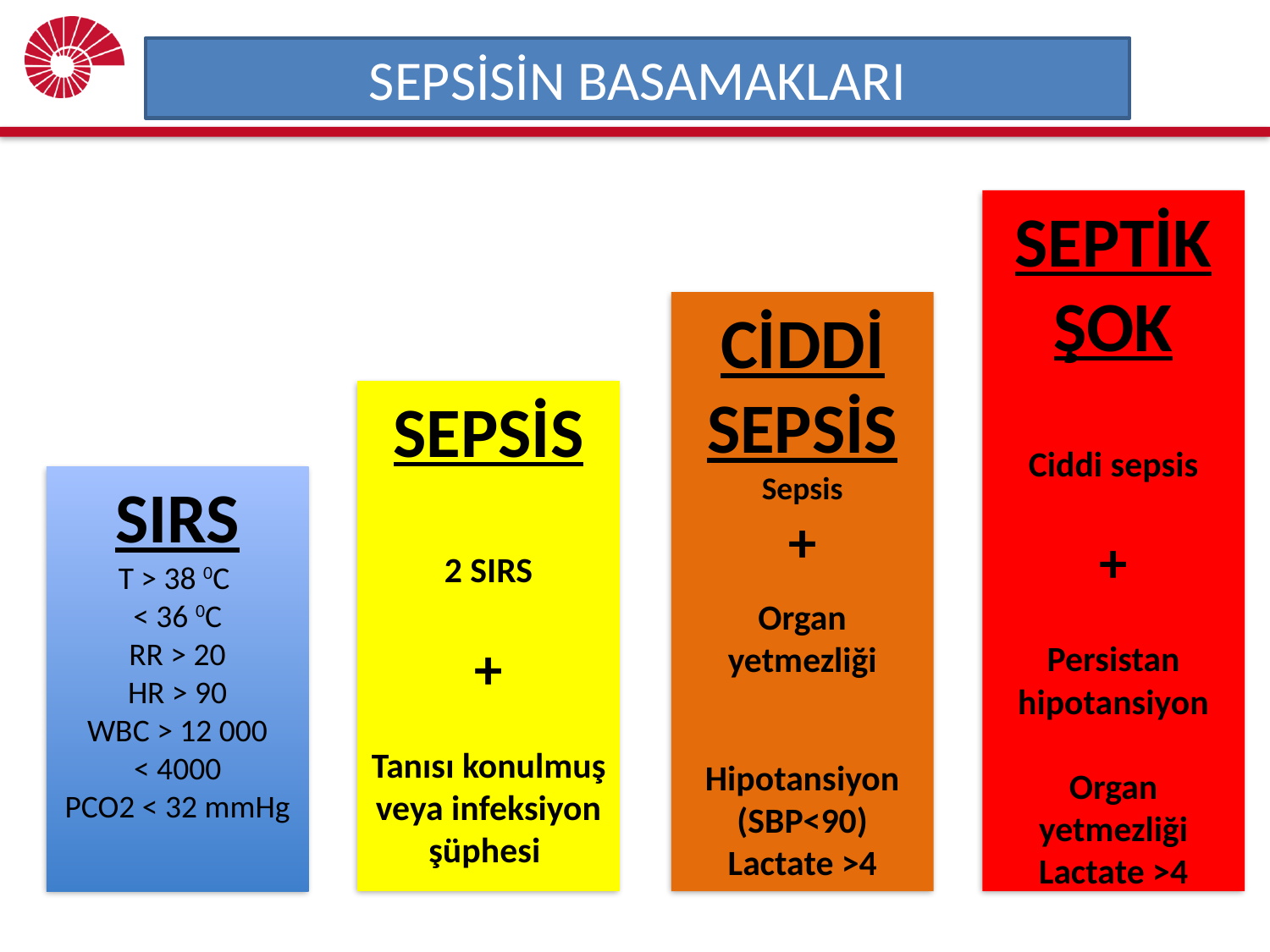

# SEPSİSİN BASAMAKLARI
SEPTİK ŞOK

Ciddi sepsis

+

Persistan hipotansiyon

Organ yetmezliği
Lactate >4
CİDDİ
SEPSİS
Sepsis
+

Organ yetmezliği

Hipotansiyon (SBP<90)
Lactate >4

SEPSİS

2 SIRS

+

Tanısı konulmuş veya infeksiyon şüphesi
SIRS
T > 38 0C
< 36 0C
RR > 20
HR > 90
WBC > 12 000
< 4000
PCO2 < 32 mmHg